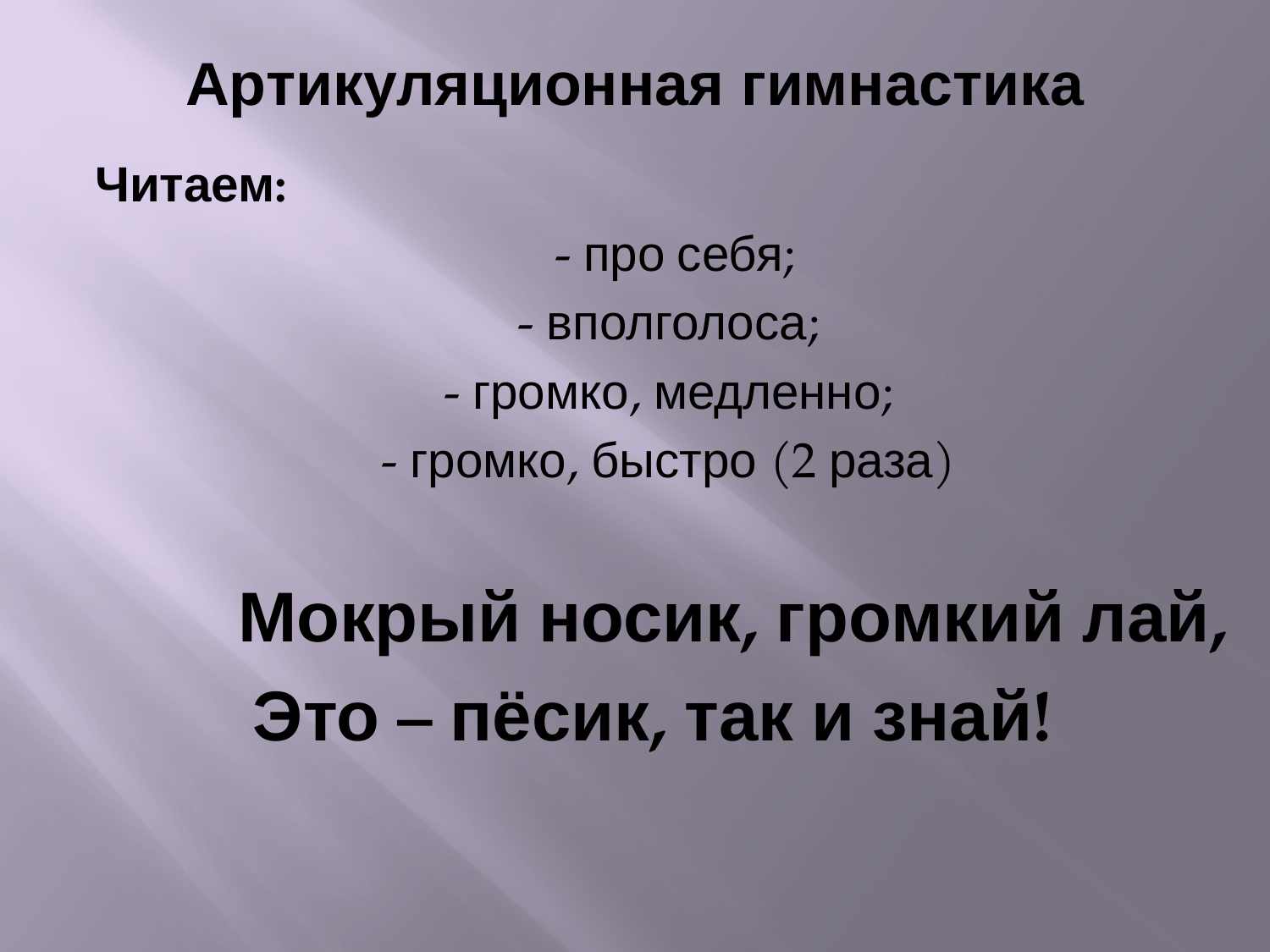

# Артикуляционная гимнастика
Читаем:
 - про себя;
- вполголоса;
- громко, медленно;
- громко, быстро (2 раза)

         Мокрый носик, громкий лай,
         Это – пёсик, так и знай!